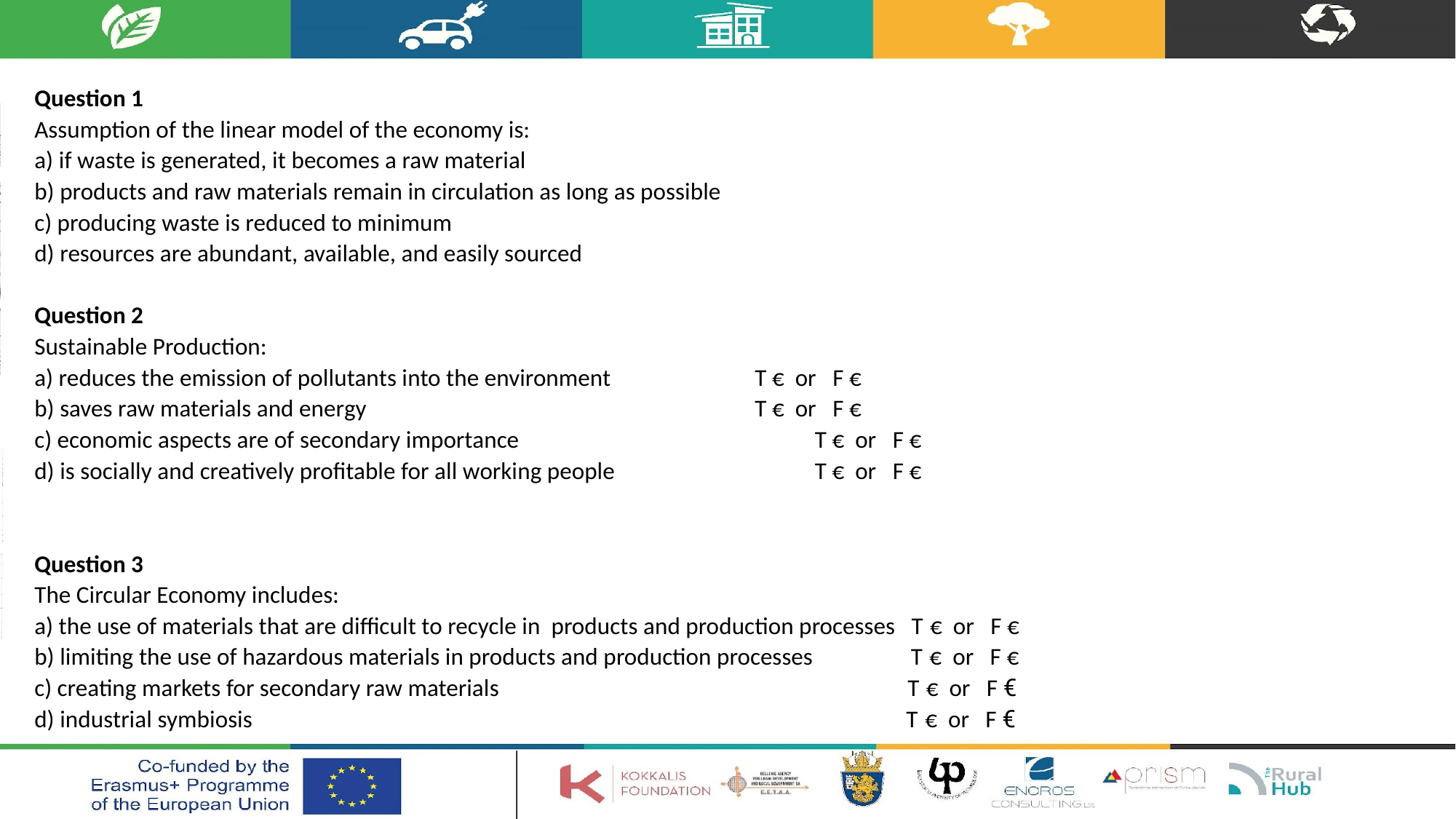

Question 1
Assumption of the linear model of the economy is:
a) if waste is generated, it becomes a raw material
b) products and raw materials remain in circulation as long as possible
c) producing waste is reduced to minimum
d) resources are abundant, available, and easily sourced

Question 2
Sustainable Production:
a) reduces the emission of pollutants into the environment 			T €  or   F €
b) saves raw materials and energy                                                 			T €  or   F €
c) economic aspects are of secondary importance               				T €  or   F €
d) is socially and creatively profitable for all working people       			T €  or   F €

Question 3
The Circular Economy includes:
a) the use of materials that are difficult to recycle in  products and production processes   T €  or   F €
b) limiting the use of hazardous materials in products and production processes                  T €  or   F €
c) creating markets for secondary raw materials                                                                           T €  or   F €
d) industrial symbiosis                                                                                                                        T €  or   F €